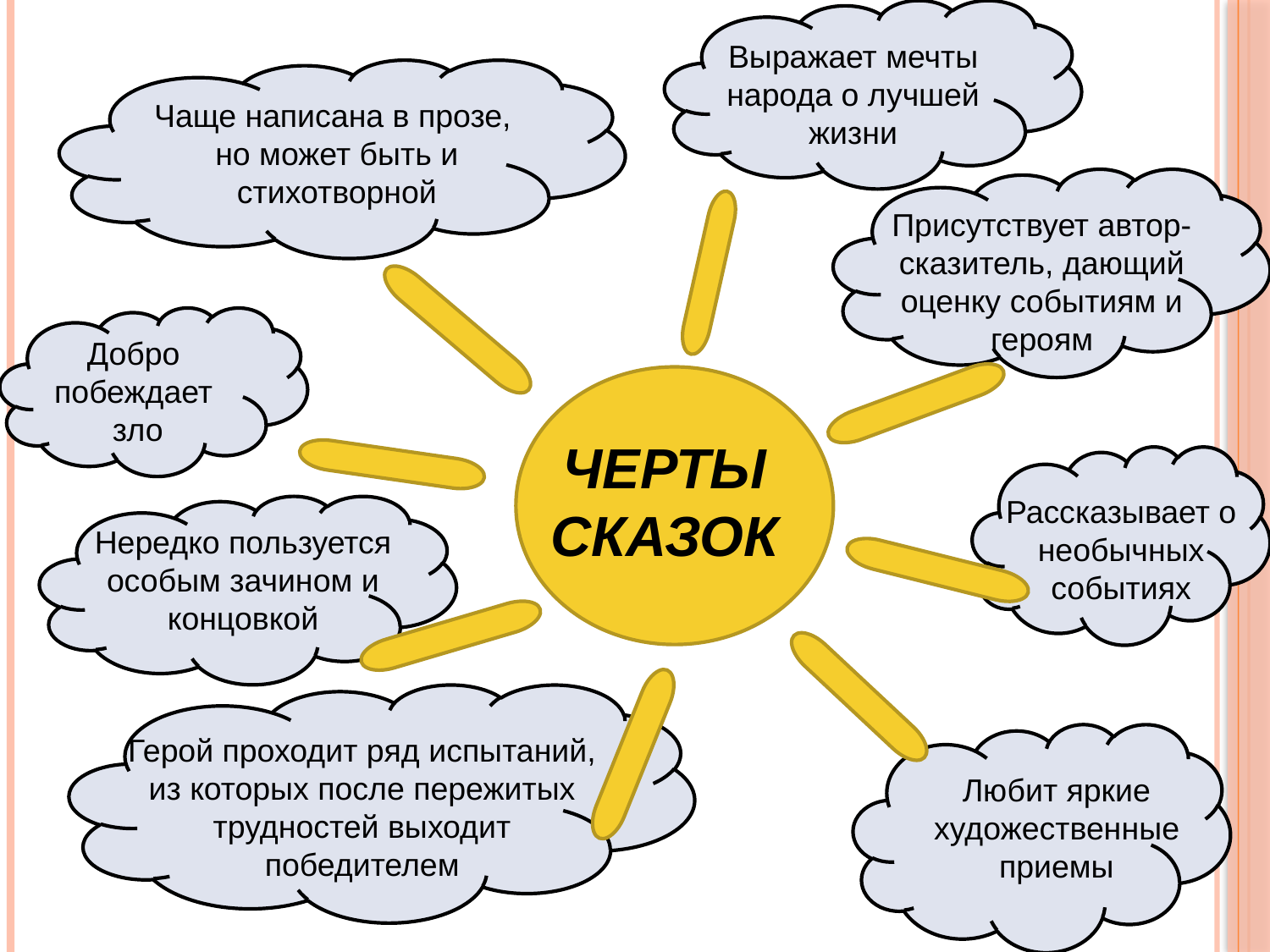

Выражает мечты народа о лучшей жизни

Чаще написана в прозе,
но может быть и стихотворной

Присутствует автор-сказитель, дающий оценку событиям и героям

Добро
побеждает
зло

ЧЕРТЫ СКАЗОК

Рассказывает о необычных событиях

Нередко пользуется особым зачином и концовкой

Герой проходит ряд испытаний, из которых после пережитых трудностей выходит победителем

Любит яркие художественные приемы